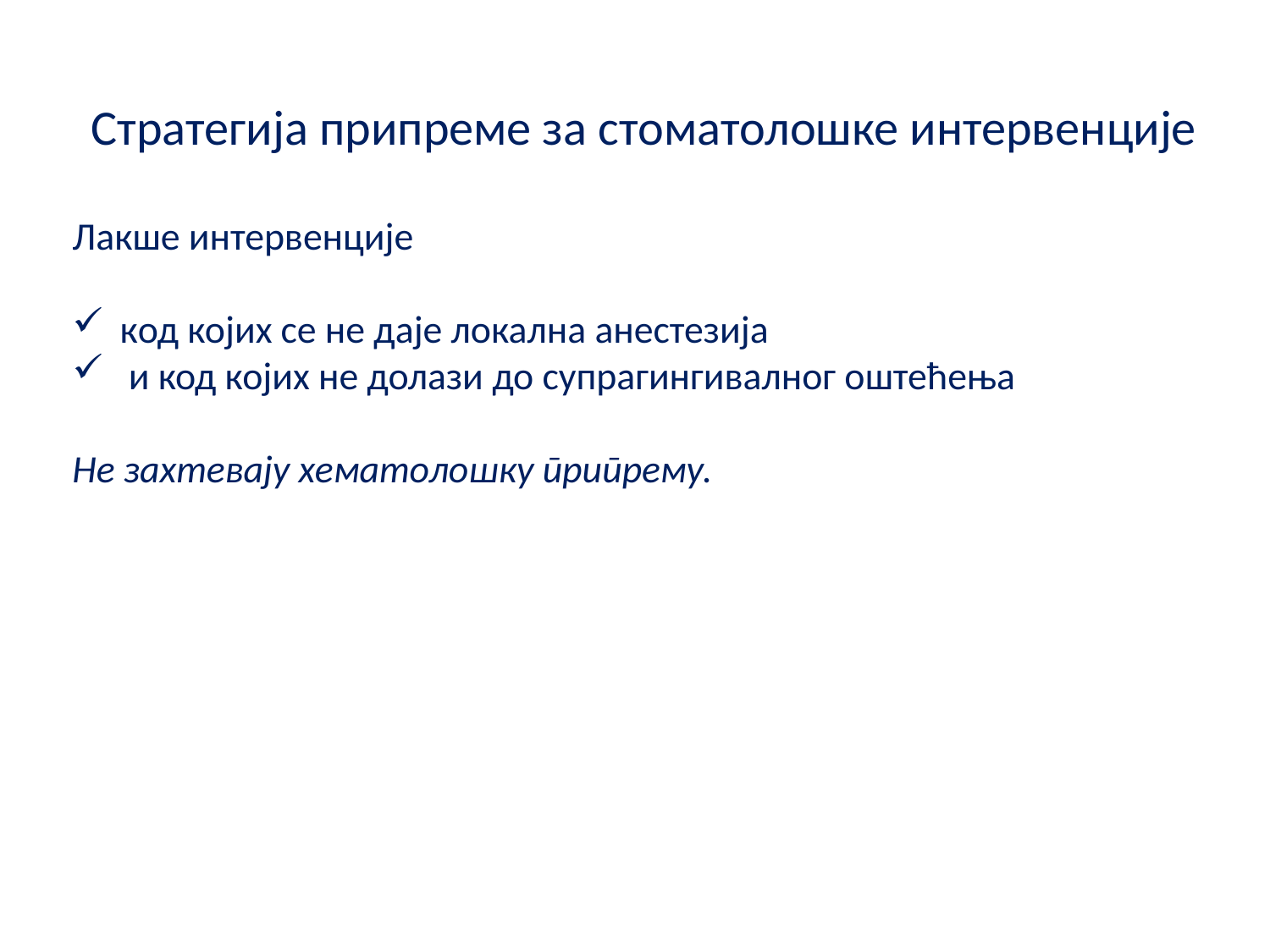

#
Стратегија припреме за стоматолошке интервенције

Лакше интервенције

код којих се не даје локална анестезија
 и код којих не долази до супрагингивалног оштећења

Не захтевају хематолошку припрему.